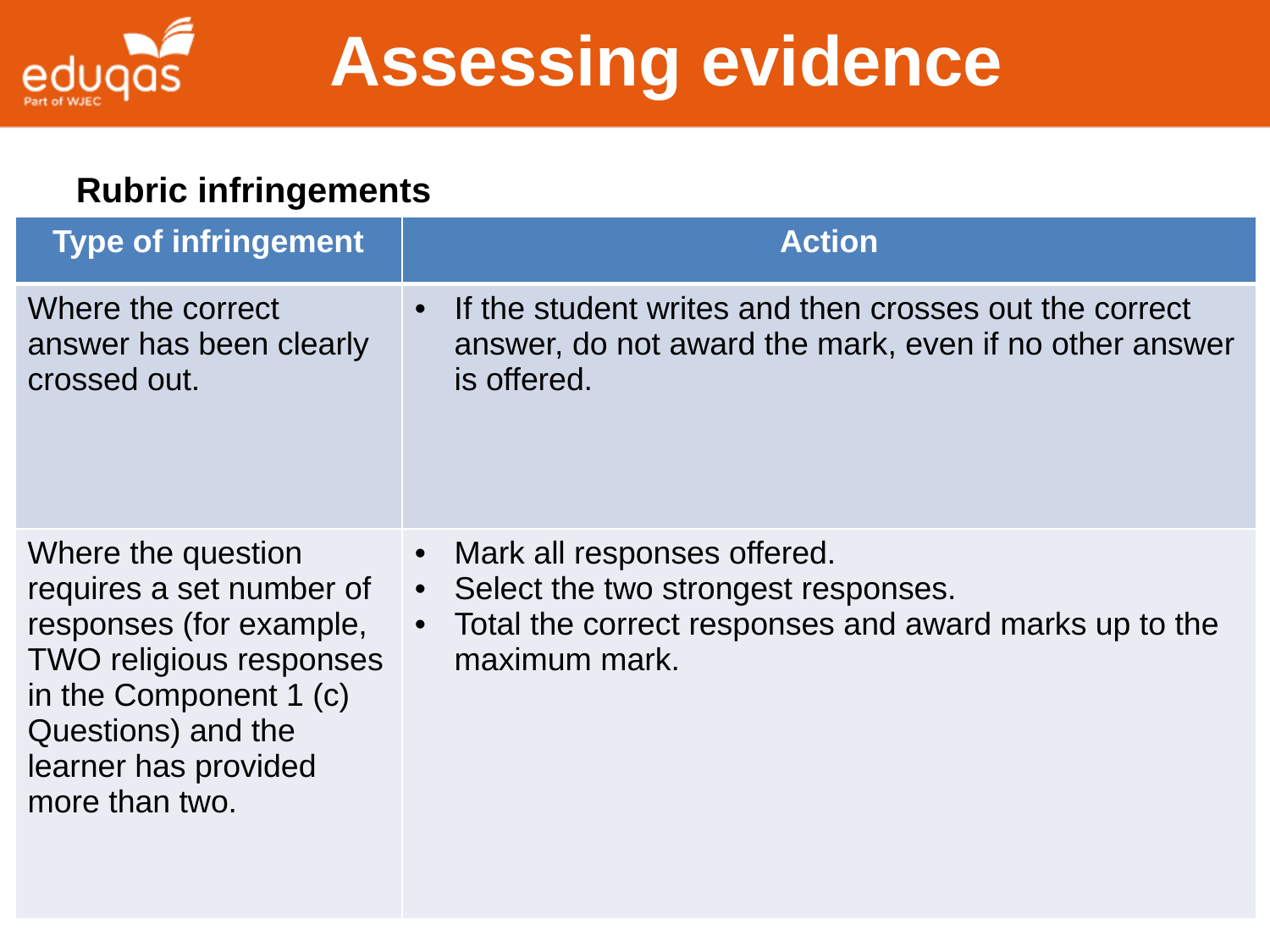

Assessing evidence
Rubric infringements

| Type of infringement | Action |
| --- | --- |
| Where the correct answer has been clearly crossed out. | If the student writes and then crosses out the correct answer, do not award the mark, even if no other answer is offered. |
| Where the question requires a set number of responses (for example, TWO religious responses in the Component 1 (c) Questions) and the learner has provided more than two. | Mark all responses offered. Select the two strongest responses. Total the correct responses and award marks up to the maximum mark. |